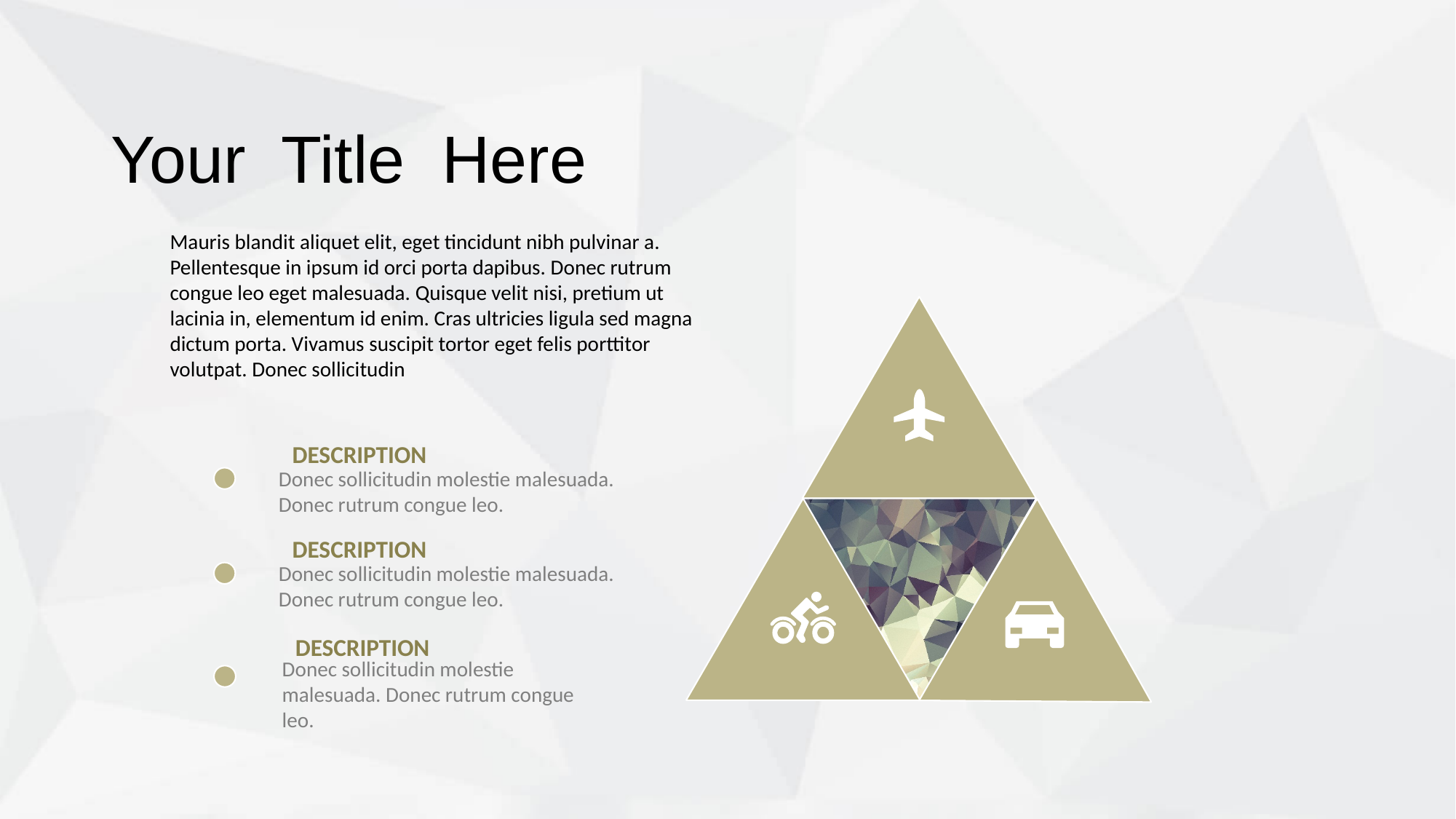

Your  Title  Here
Mauris blandit aliquet elit, eget tincidunt nibh pulvinar a. Pellentesque in ipsum id orci porta dapibus. Donec rutrum congue leo eget malesuada. Quisque velit nisi, pretium ut lacinia in, elementum id enim. Cras ultricies ligula sed magna dictum porta. Vivamus suscipit tortor eget felis porttitor volutpat. Donec sollicitudin

DESCRIPTION
Donec sollicitudin molestie malesuada. Donec rutrum congue leo.

DESCRIPTION

Donec sollicitudin molestie malesuada. Donec rutrum congue leo.

DESCRIPTION
Donec sollicitudin molestie malesuada. Donec rutrum congue leo.